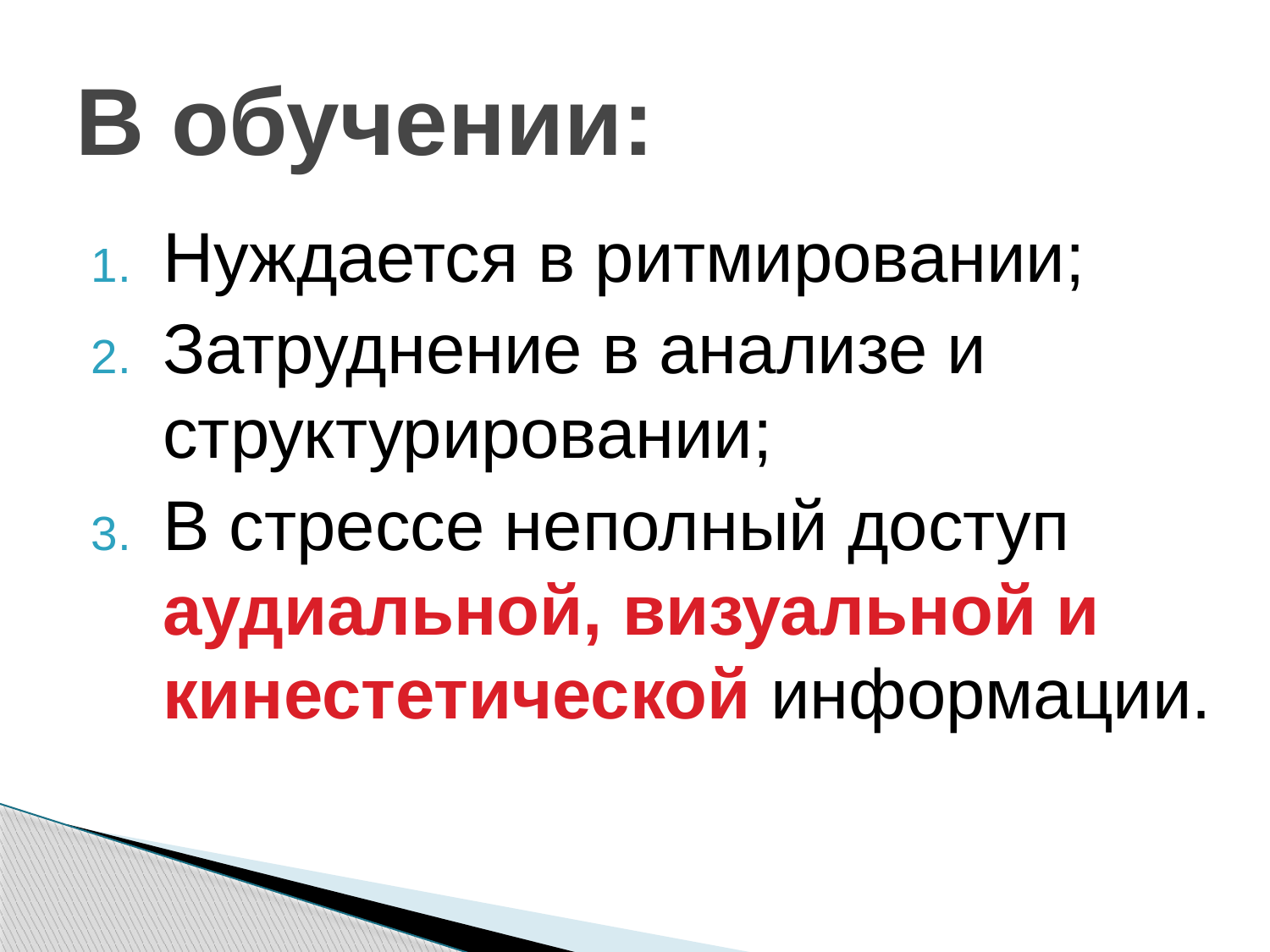

# В обучении:
Нуждается в ритмировании;
Затруднение в анализе и структурировании;
В стрессе неполный доступ аудиальной, визуальной и кинестетической информации.